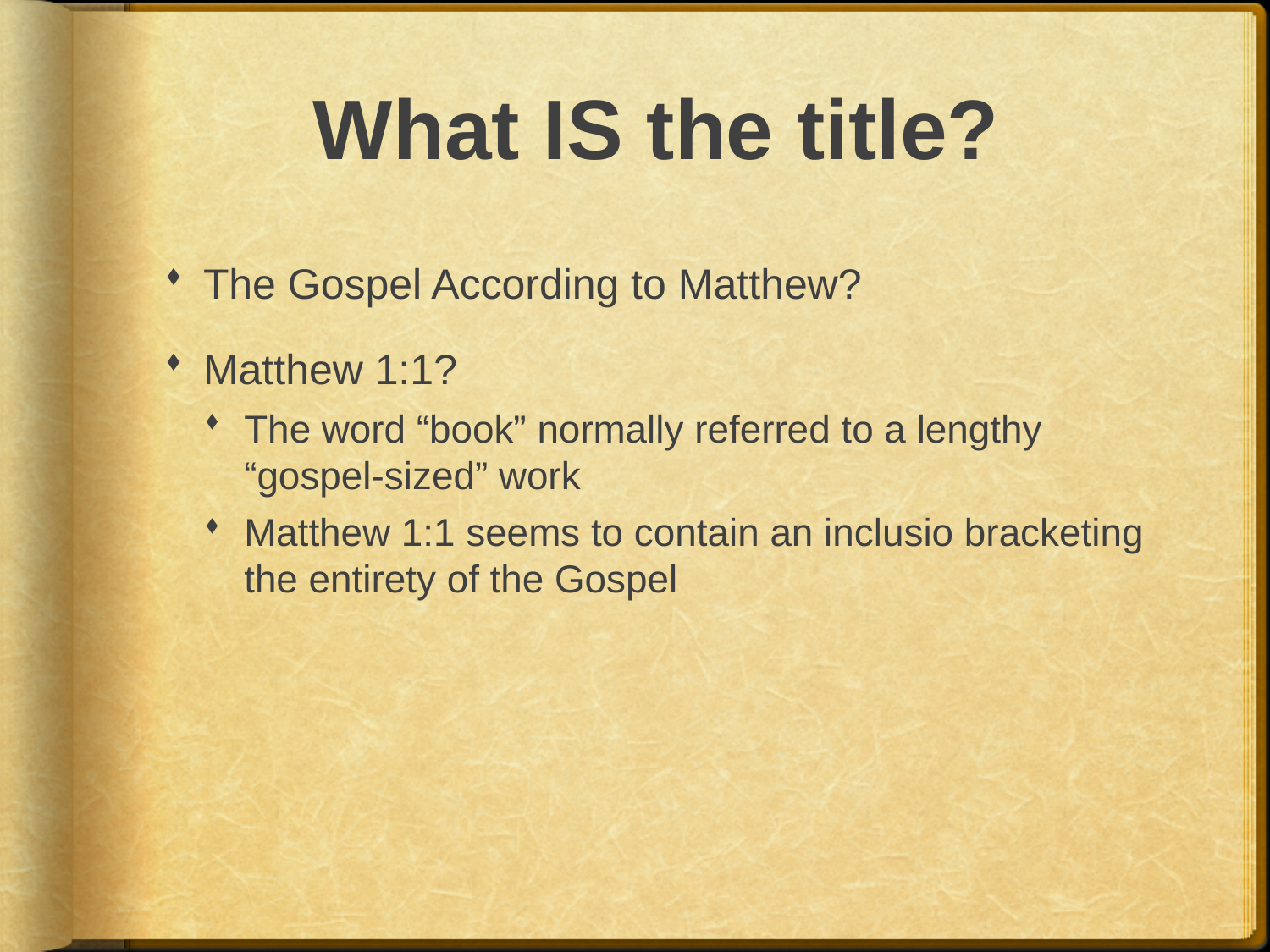

# What IS the title?
The Gospel According to Matthew?
Matthew 1:1?
The word “book” normally referred to a lengthy “gospel-sized” work
Matthew 1:1 seems to contain an inclusio bracketing the entirety of the Gospel